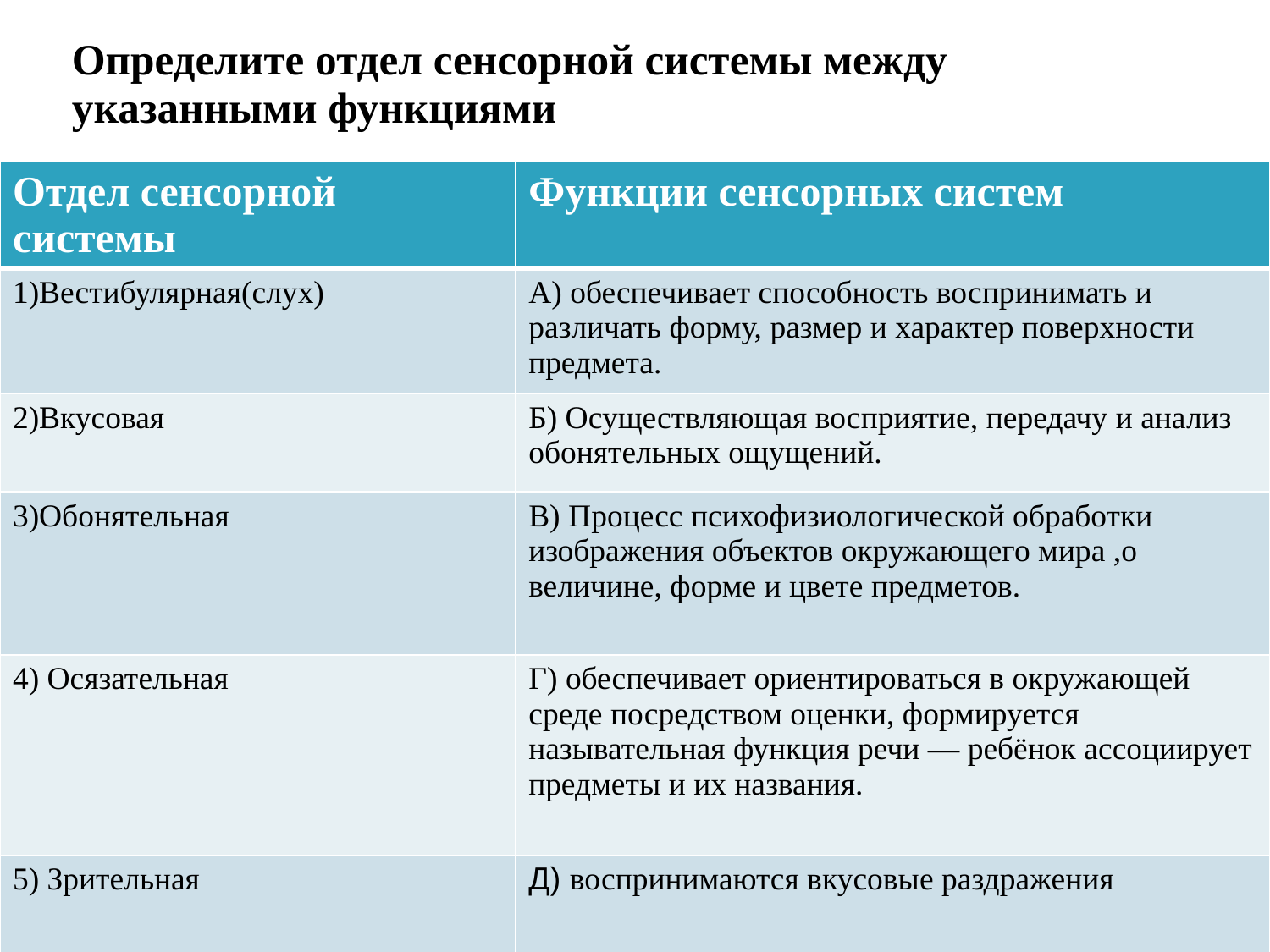

# Определите отдел сенсорной системы между указанными функциями
| Отдел сенсорной системы | Функции сенсорных систем |
| --- | --- |
| 1)Вестибулярная(слух) | А) обеспечивает способность воспринимать и различать форму, размер и характер поверхности предмета. |
| 2)Вкусовая | Б) Осуществляющая восприятие, передачу и анализ обонятельных ощущений. |
| 3)Обонятельная | В) Процесс психофизиологической обработки изображения объектов окружающего мира ,о величине, форме и цвете предметов. |
| 4) Осязательная | Г) обеспечивает ориентироваться в окружающей среде посредством оценки, формируется назывательная функция речи — ребёнок ассоциирует предметы и их названия. |
| 5) Зрительная | Д) воспринимаются вкусовые раздражения |